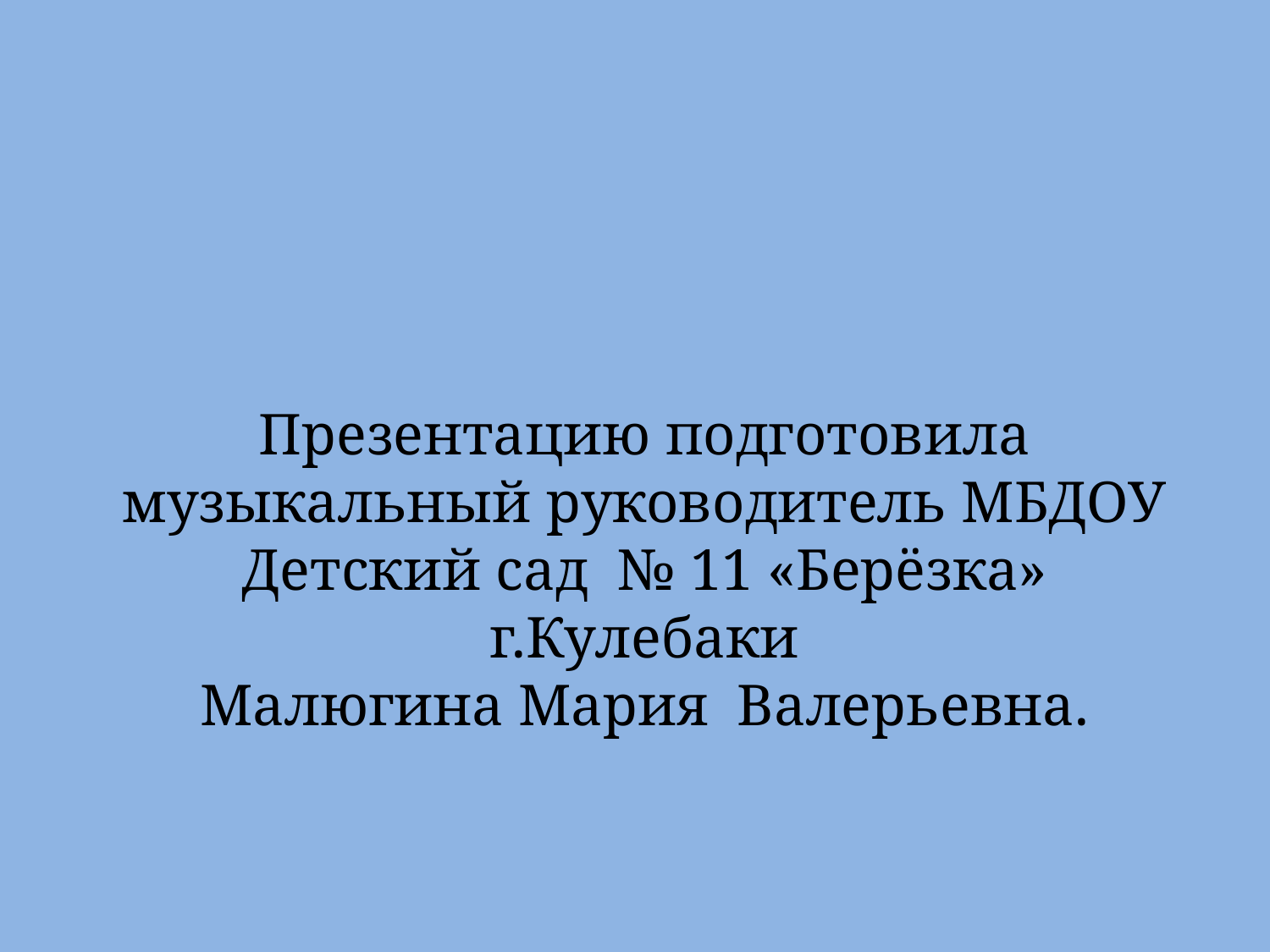

# Презентацию подготовила музыкальный руководитель МБДОУ Детский сад  № 11 «Берёзка» г.Кулебаки Малюгина Мария  Валерьевна.